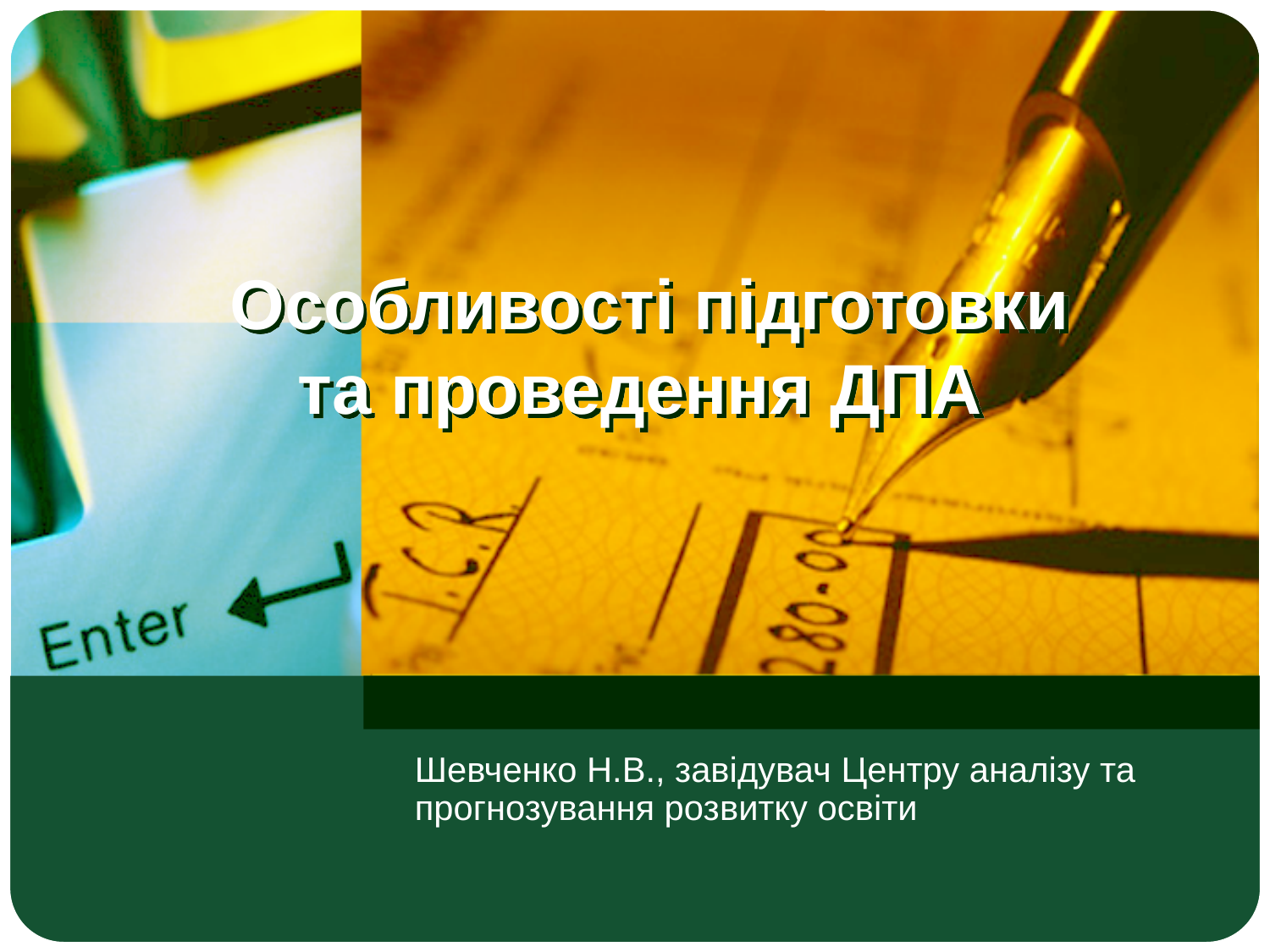

# Особливості підготовки та проведення ДПА
Шевченко Н.В., завідувач Центру аналізу та прогнозування розвитку освіти